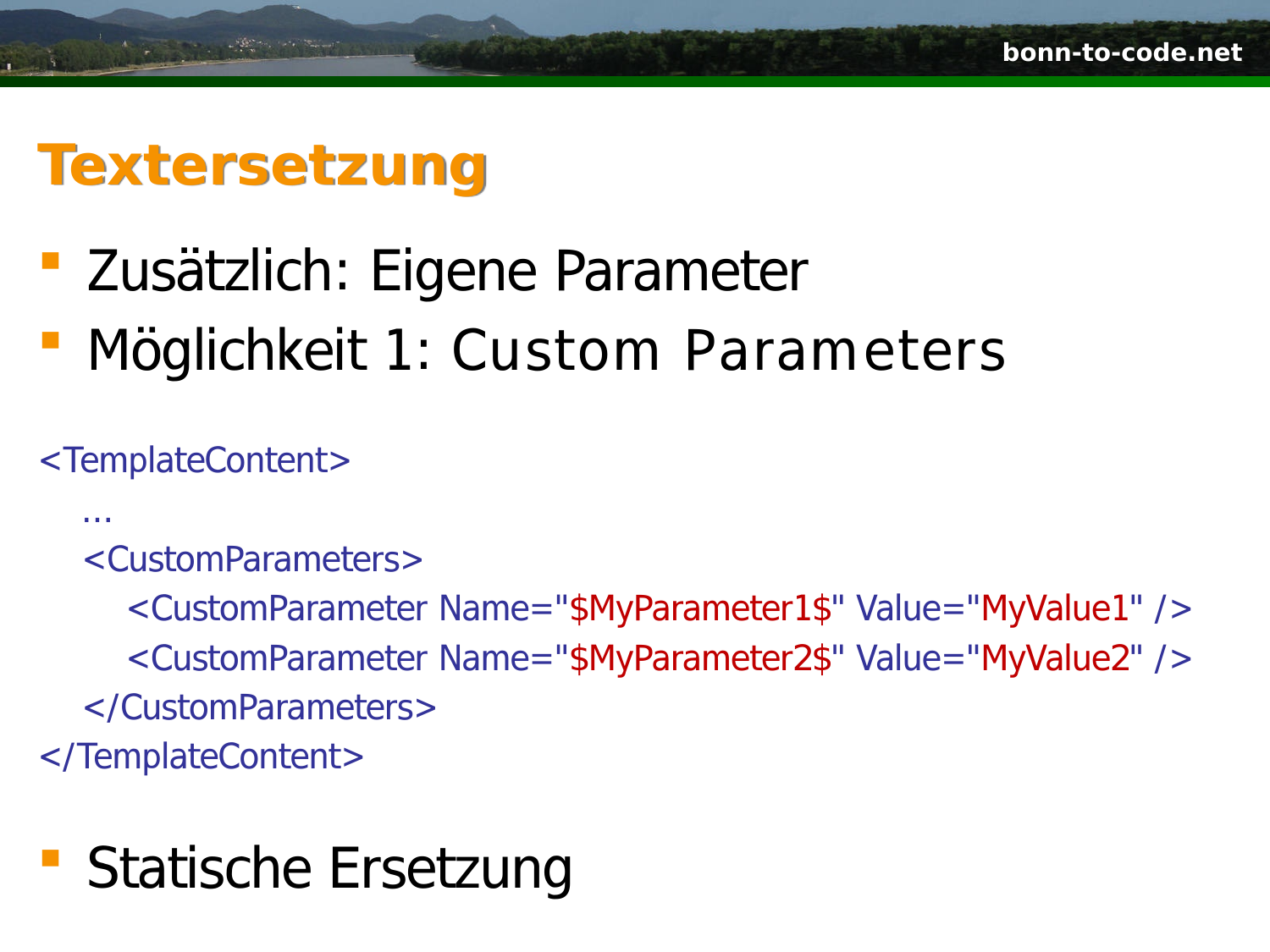

# Textersetzung
Zusätzlich: Eigene Parameter
Möglichkeit 1: Custom Parameters

<TemplateContent>
    ...
    <CustomParameters>
        <CustomParameter Name="$MyParameter1$" Value="MyValue1" />
        <CustomParameter Name="$MyParameter2$" Value="MyValue2" />
    </CustomParameters>
</TemplateContent>

Statische Ersetzung